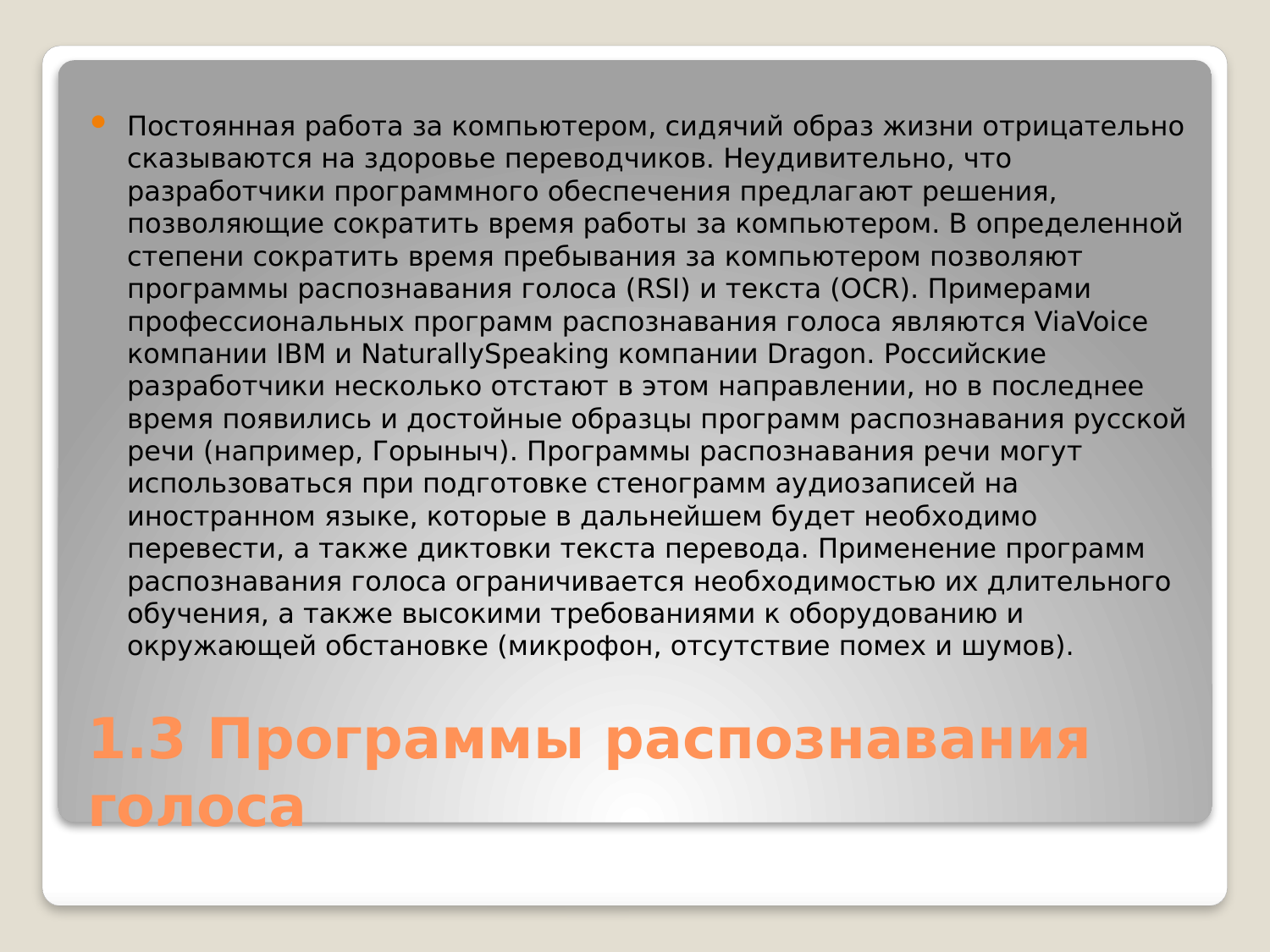

Постоянная работа за компьютером, сидячий образ жизни отрицательно сказываются на здоровье переводчиков. Неудивительно, что разработчики программного обеспечения предлагают решения, позволяющие сократить время работы за компьютером. В определенной степени сократить время пребывания за компьютером позволяют программы распознавания голоса (RSI) и текста (OCR). Примерами профессиональных программ распознавания голоса являются ViaVoice компании IBM и NaturallySpeaking компании Dragon. Российские разработчики несколько отстают в этом направлении, но в последнее время появились и достойные образцы программ распознавания русской речи (например, Горыныч). Программы распознавания речи могут использоваться при подготовке стенограмм аудиозаписей на иностранном языке, которые в дальнейшем будет необходимо перевести, а также диктовки текста перевода. Применение программ распознавания голоса ограничивается необходимостью их длительного обучения, а также высокими требованиями к оборудованию и окружающей обстановке (микрофон, отсутствие помех и шумов).

# 1.3 Программы распознавания голоса